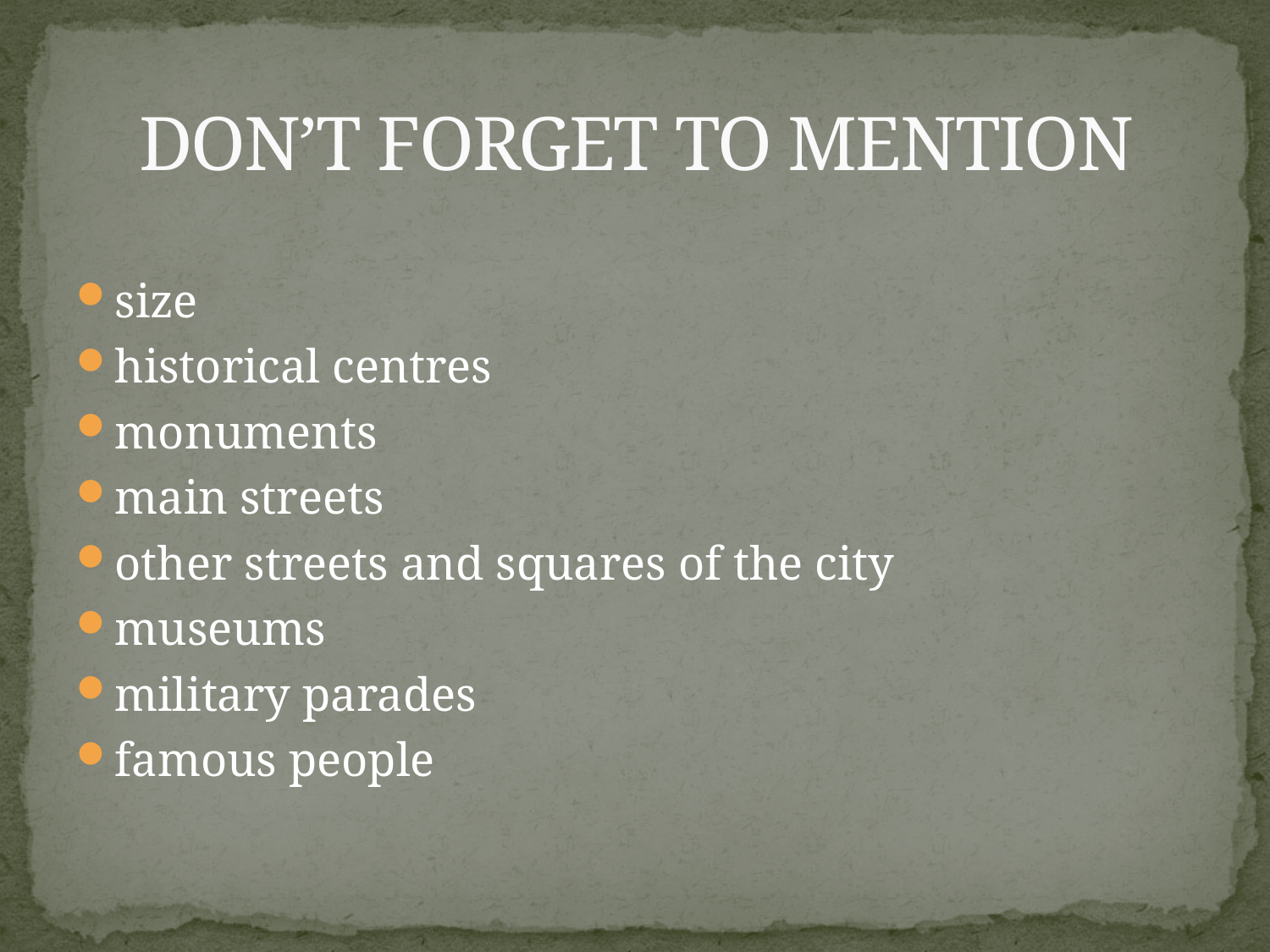

# DON’T FORGET TO MENTION
size
historical centres
monuments
main streets
other streets and squares of the city
museums
military parades
famous people